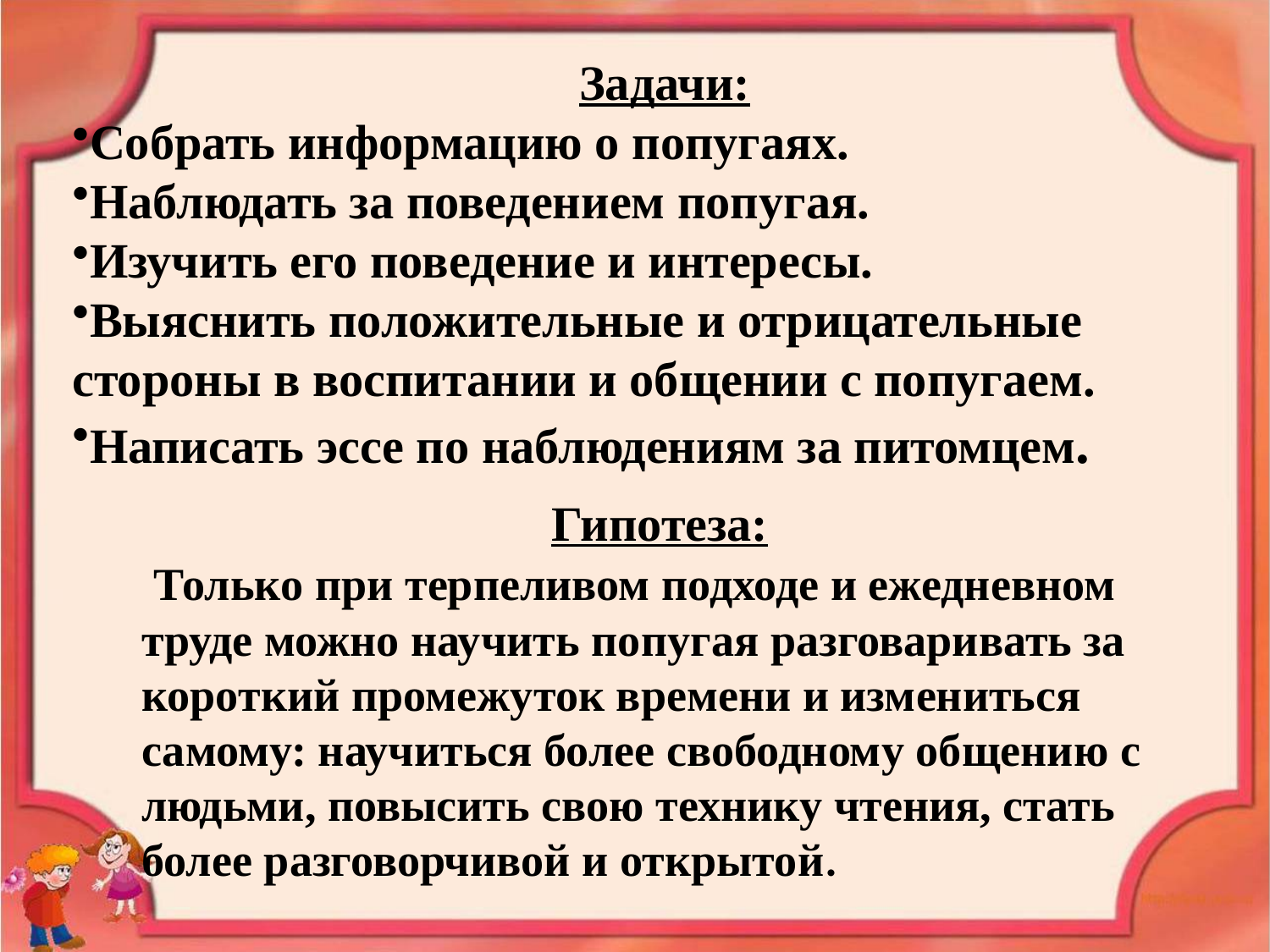

Задачи:
Собрать информацию о попугаях.
Наблюдать за поведением попугая.
Изучить его поведение и интересы.
Выяснить положительные и отрицательные стороны в воспитании и общении с попугаем.
Написать эссе по наблюдениям за питомцем.
Гипотеза:
 Только при терпеливом подходе и ежедневном труде можно научить попугая разговаривать за короткий промежуток времени и измениться самому: научиться более свободному общению с людьми, повысить свою технику чтения, стать более разговорчивой и открытой.